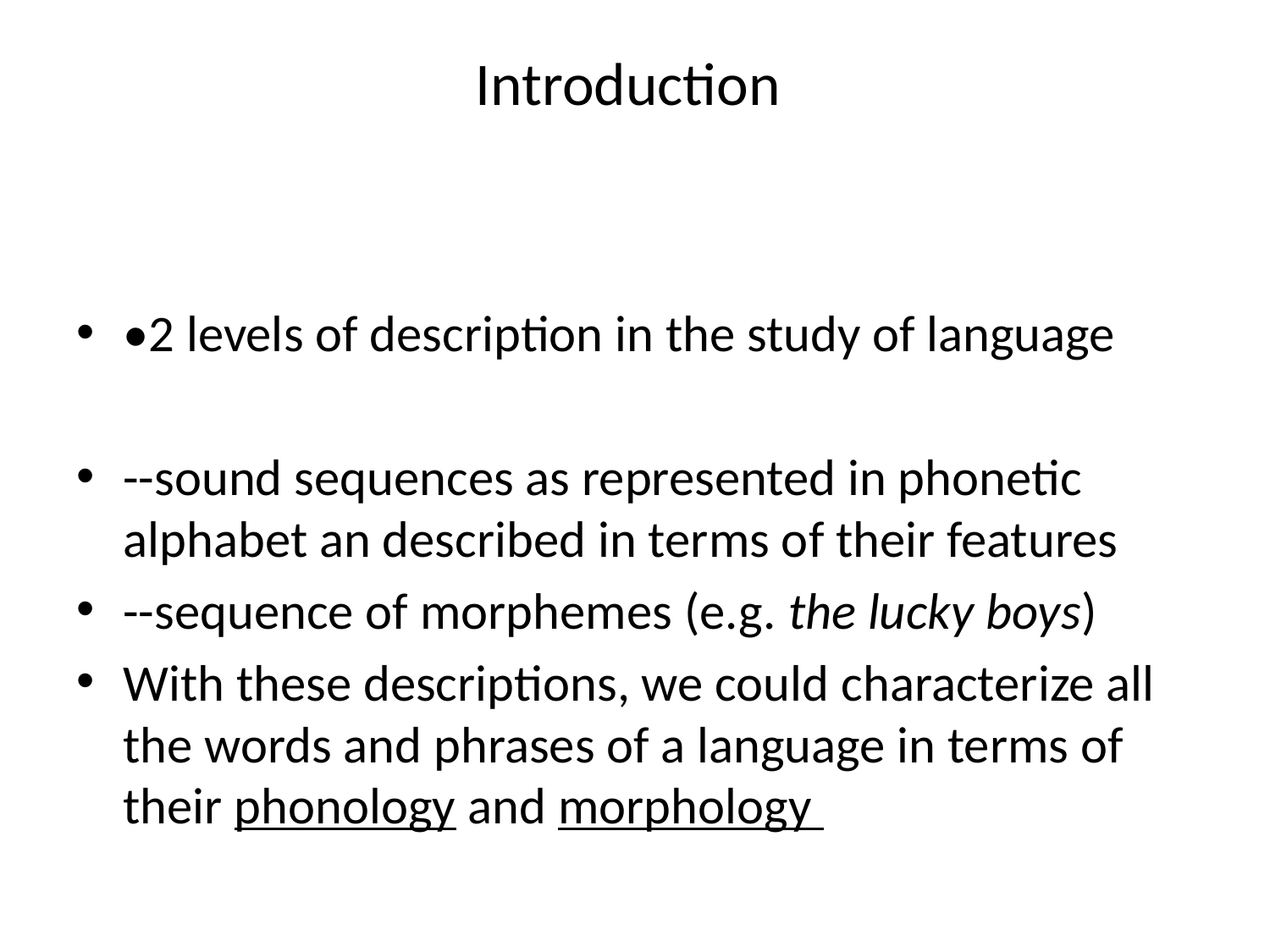

# Introduction

•2 levels of description in the study of language

--sound sequences as represented in phonetic alphabet an described in terms of their features
--sequence of morphemes (e.g. the lucky boys)
With these descriptions, we could characterize all the words and phrases of a language in terms of their phonology and morphology